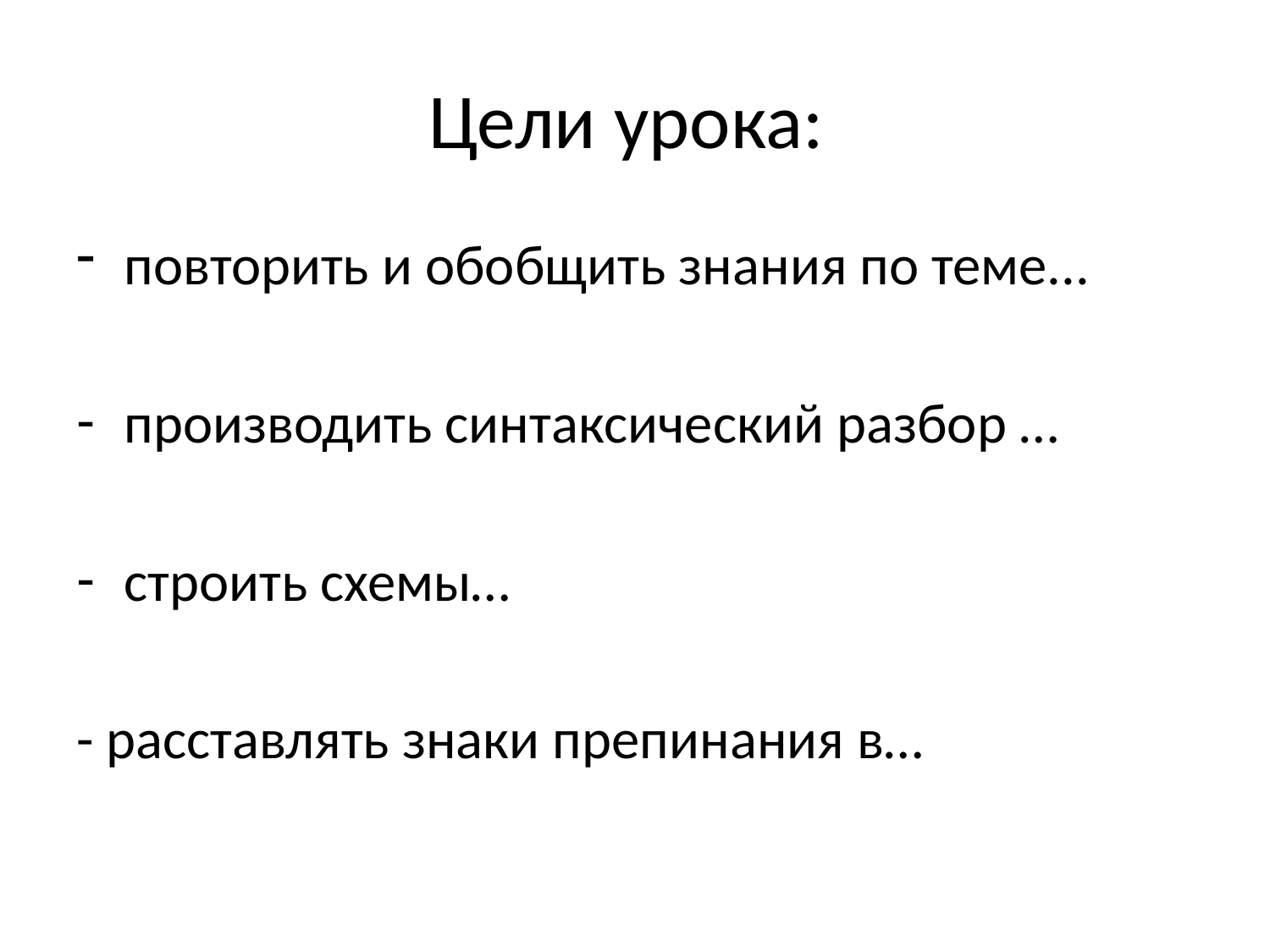

# Цели урока:
повторить и обобщить знания по теме...

производить синтаксический разбор …

строить схемы…

- расставлять знаки препинания в…